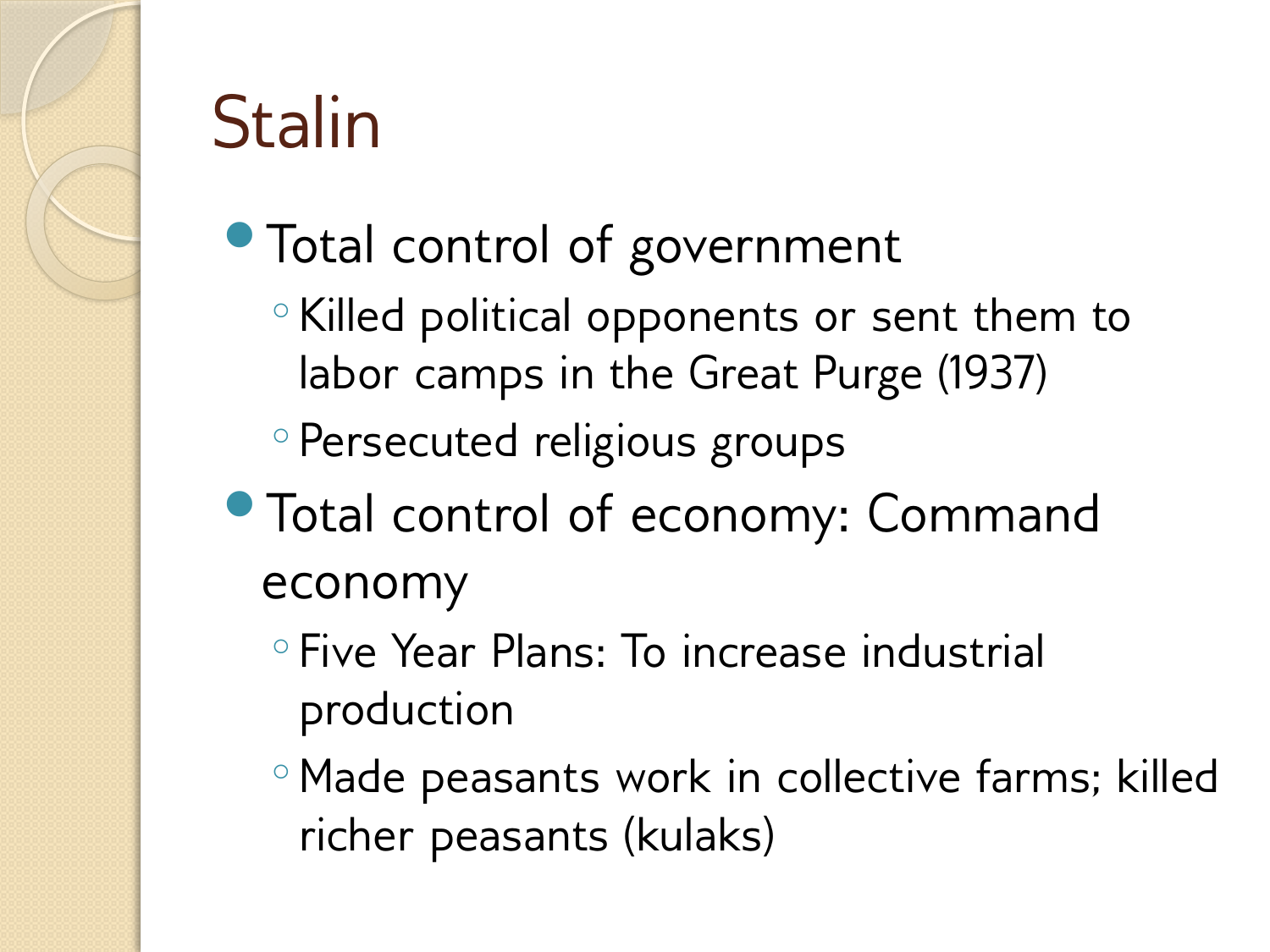

# Stalin
Total control of government
Killed political opponents or sent them to labor camps in the Great Purge (1937)
Persecuted religious groups
Total control of economy: Command economy
Five Year Plans: To increase industrial production
Made peasants work in collective farms; killed richer peasants (kulaks)